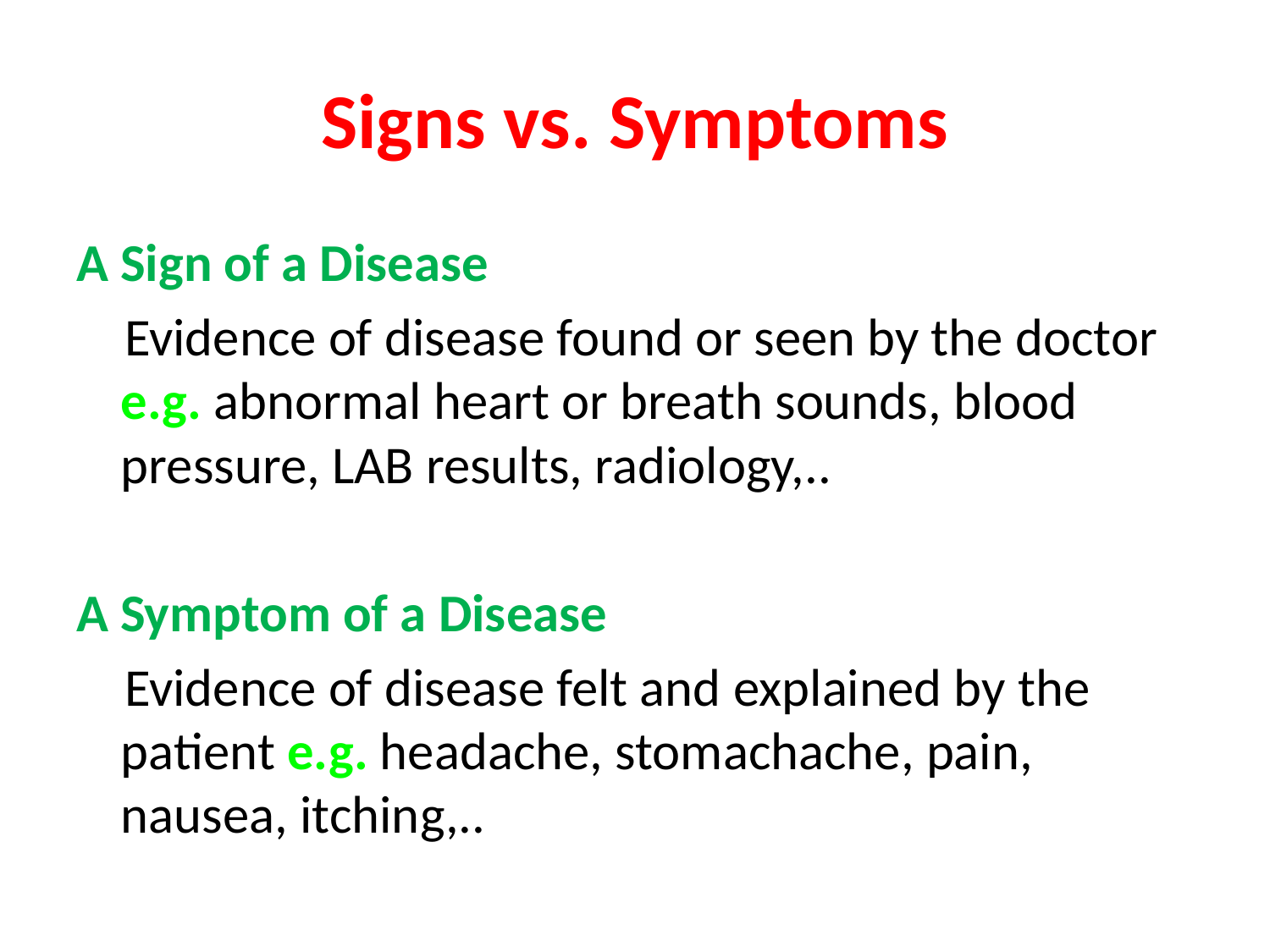

# Signs vs. Symptoms
A Sign of a Disease
    Evidence of disease found or seen by the doctor e.g. abnormal heart or breath sounds, blood pressure, LAB results, radiology,..

A Symptom of a Disease
    Evidence of disease felt and explained by the patient e.g. headache, stomachache, pain, nausea, itching,..